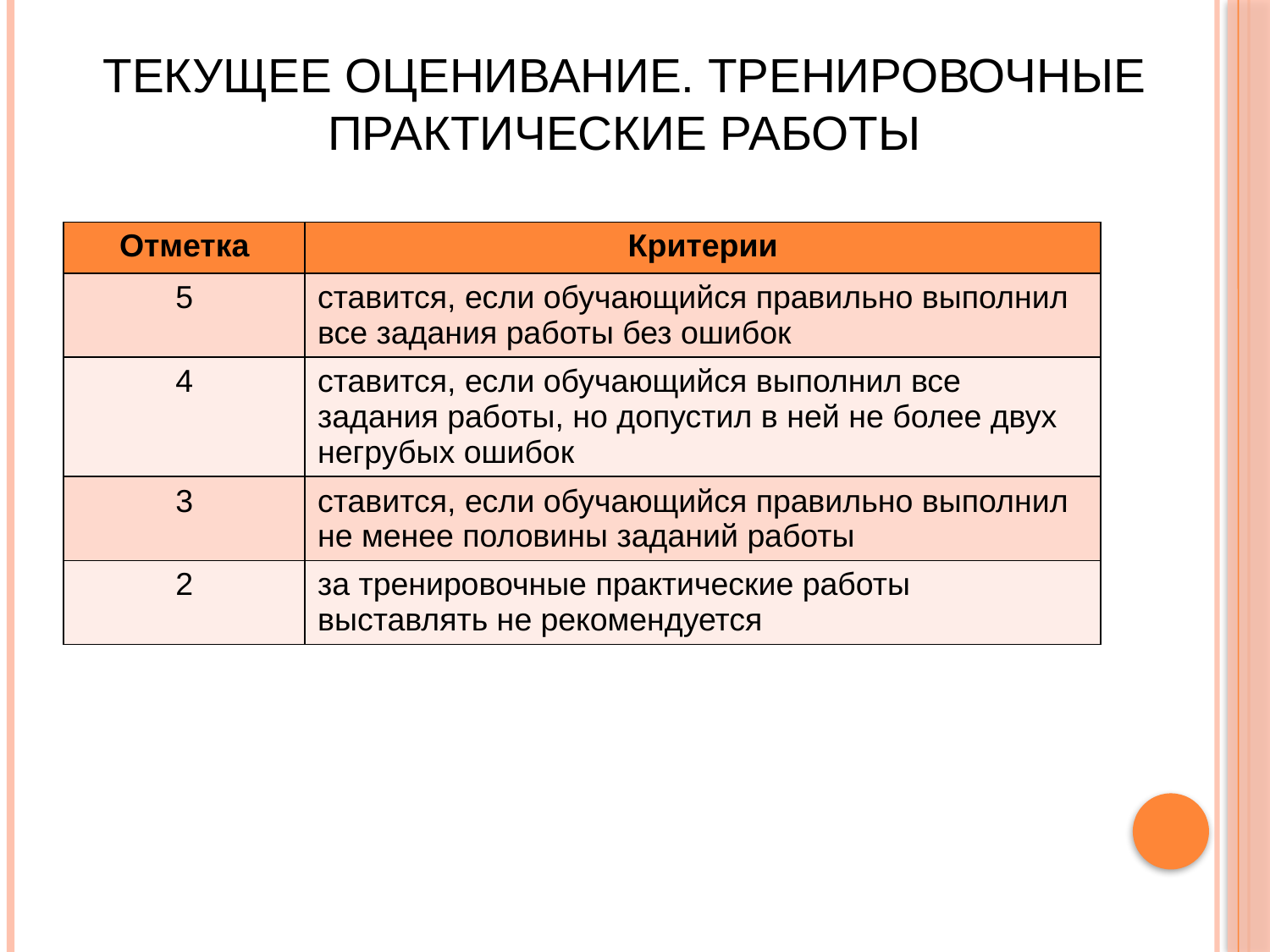

# Текущее оценивание. Тренировочные практические работы
| Отметка | Критерии |
| --- | --- |
| 5 | ставится, если обучающийся правильно выполнил все задания работы без ошибок |
| 4 | ставится, если обучающийся выполнил все задания работы, но допустил в ней не более двух негрубых ошибок |
| 3 | ставится, если обучающийся правильно выполнил не менее половины заданий работы |
| 2 | за тренировочные практические работы выставлять не рекомендуется |